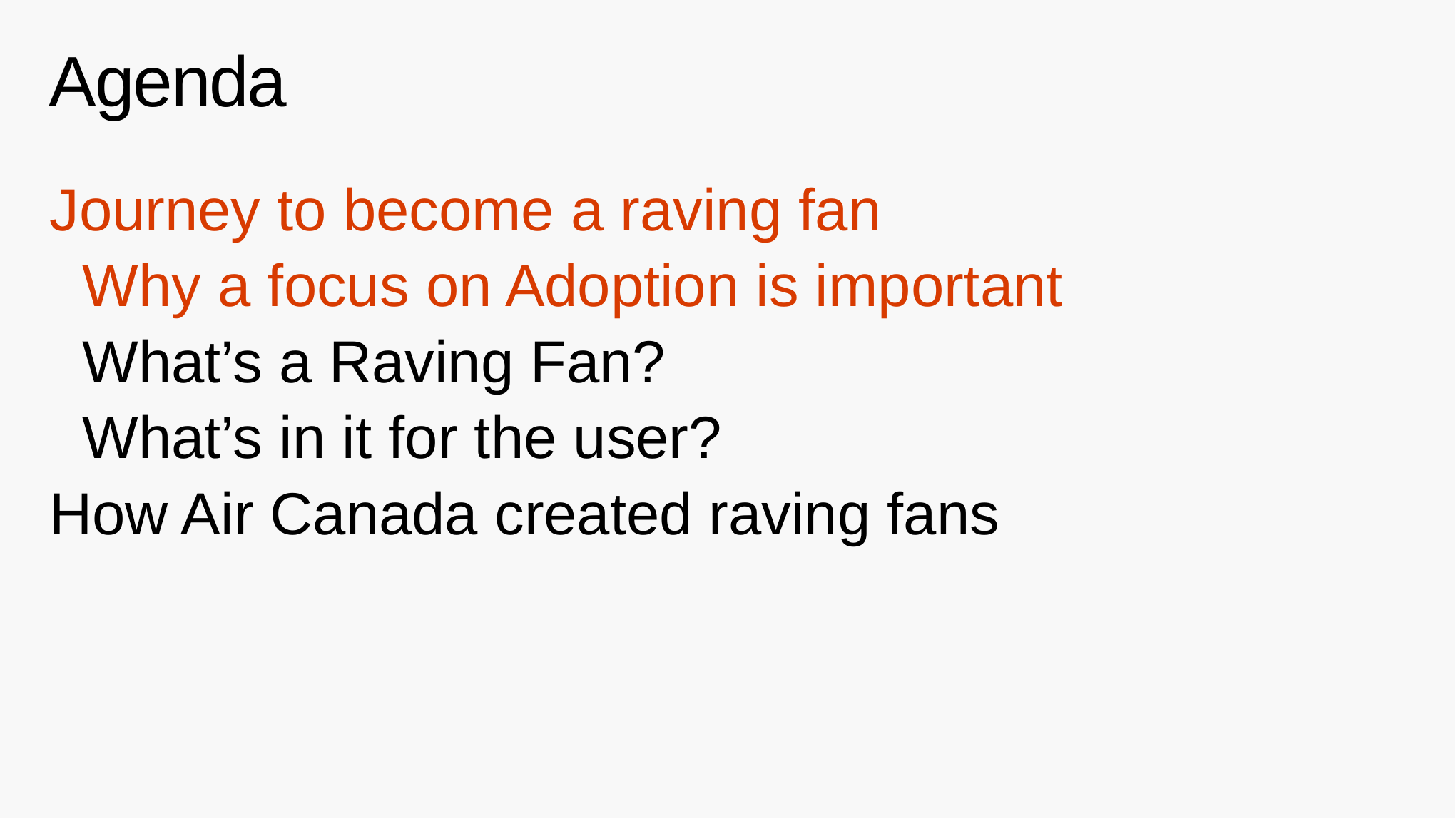

# Agenda
Journey to become a raving fan
  Why a focus on Adoption is important
  What’s a Raving Fan?
  What’s in it for the user?
How Air Canada created raving fans